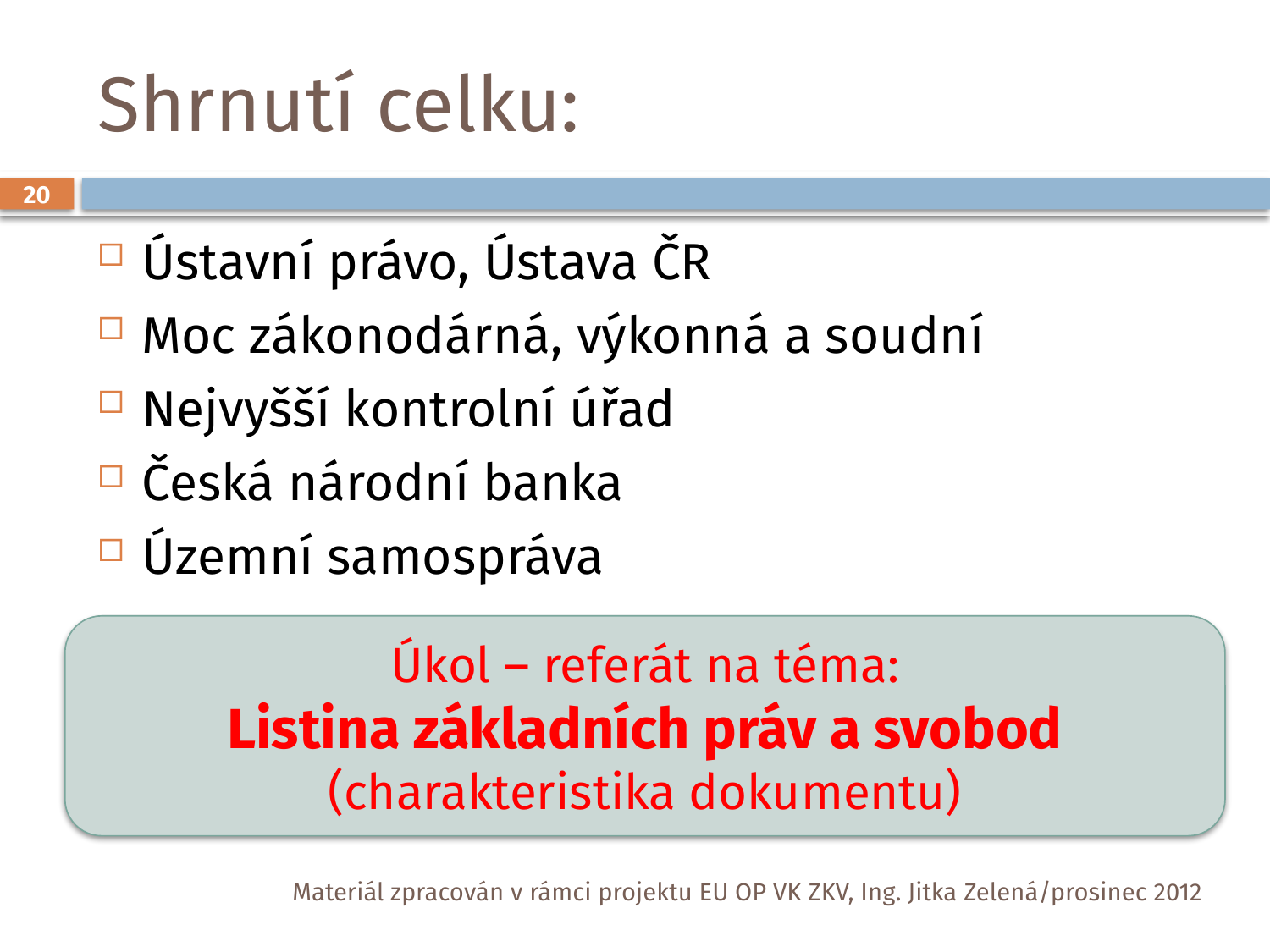

# Shrnutí celku:
20
Ústavní právo, Ústava ČR
Moc zákonodárná, výkonná a soudní
Nejvyšší kontrolní úřad
Česká národní banka
Územní samospráva

Úkol – referát na téma:
Listina základních práv a svobod
(charakteristika dokumentu)
Materiál zpracován v rámci projektu EU OP VK ZKV, Ing. Jitka Zelená/prosinec 2012